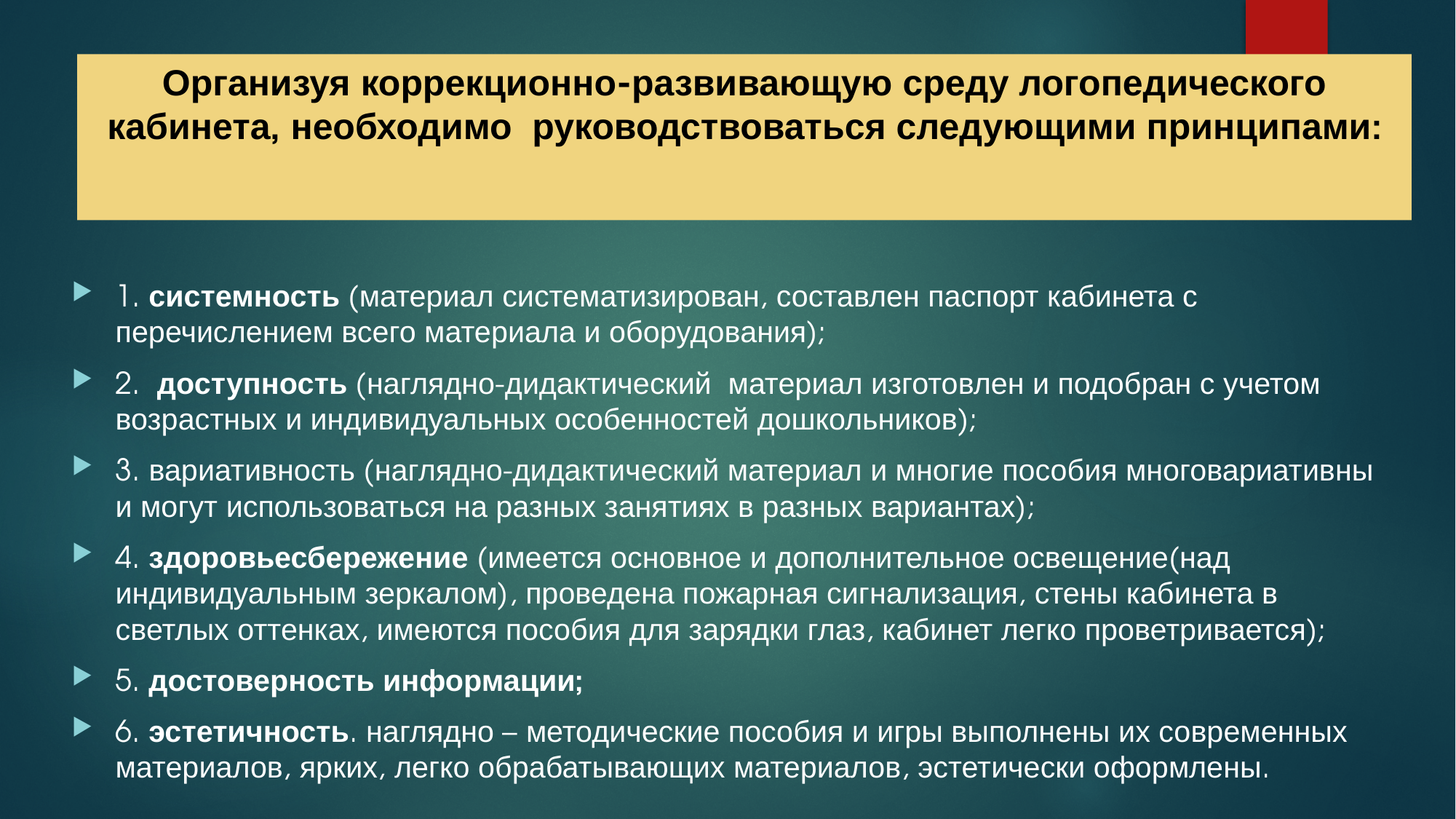

# Организуя коррекционно-развивающую среду логопедического кабинета, необходимо  руководствоваться следующими принципами:

1. системность (материал систематизирован, составлен паспорт кабинета с перечислением всего материала и оборудования);
2.  доступность (наглядно-дидактический  материал изготовлен и подобран с учетом возрастных и индивидуальных особенностей дошкольников);
3. вариативность (наглядно-дидактический материал и многие пособия многовариативны и могут использоваться на разных занятиях в разных вариантах);
4. здоровьесбережение (имеется основное и дополнительное освещение(над индивидуальным зеркалом), проведена пожарная сигнализация, стены кабинета в светлых оттенках, имеются пособия для зарядки глаз, кабинет легко проветривается);
5. достоверность информации;
6. эстетичность. наглядно – методические пособия и игры выполнены их современных материалов, ярких, легко обрабатывающих материалов, эстетически оформлены.